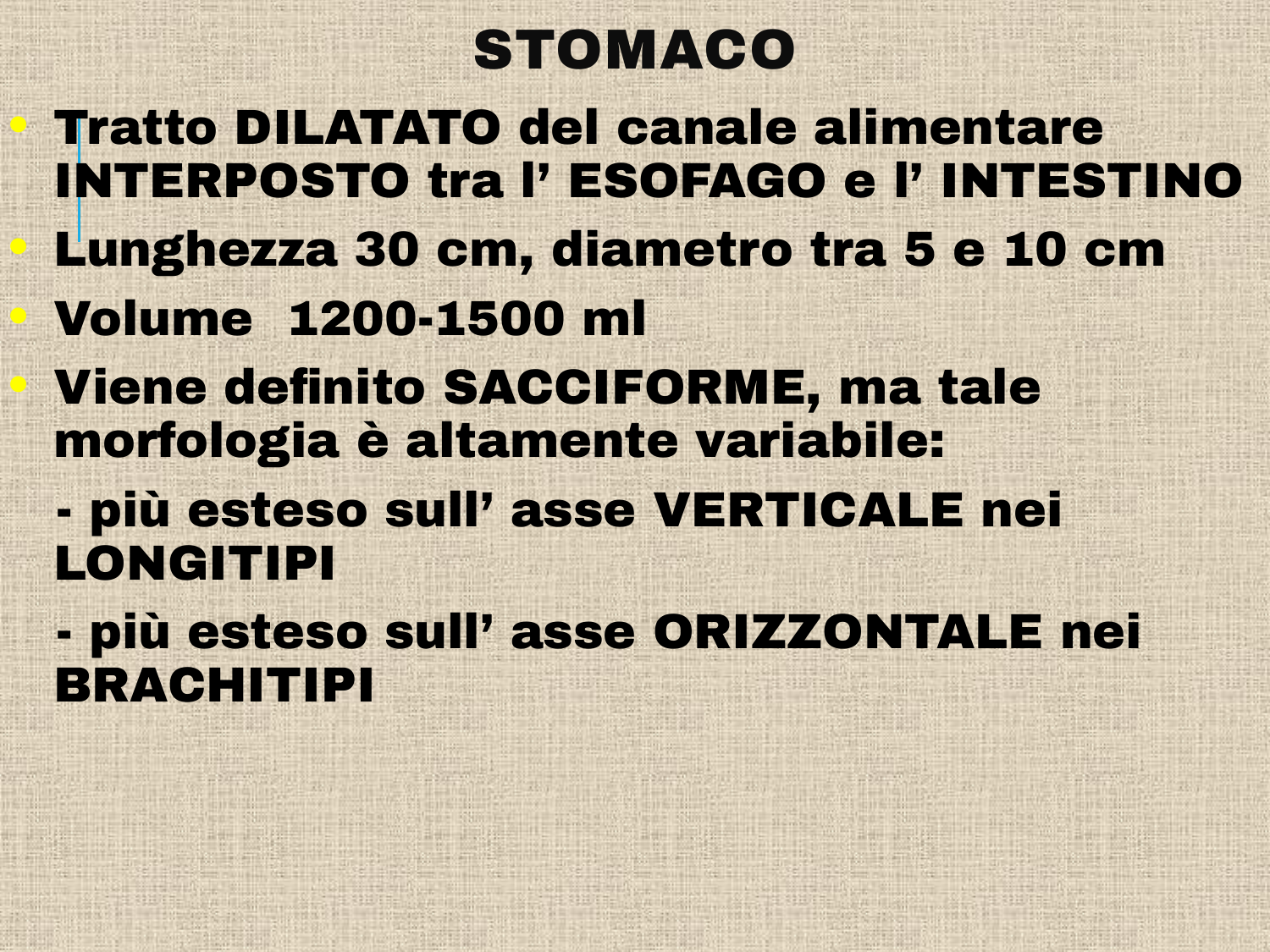

# STOMACO
Tratto DILATATO del canale alimentare INTERPOSTO tra l’ ESOFAGO e l’ INTESTINO
Lunghezza 30 cm, diametro tra 5 e 10 cm
Volume  1200-1500 ml
Viene definito SACCIFORME, ma tale morfologia è altamente variabile:
   - più esteso sull’ asse VERTICALE nei LONGITIPI
   - più esteso sull’ asse ORIZZONTALE nei BRACHITIPI